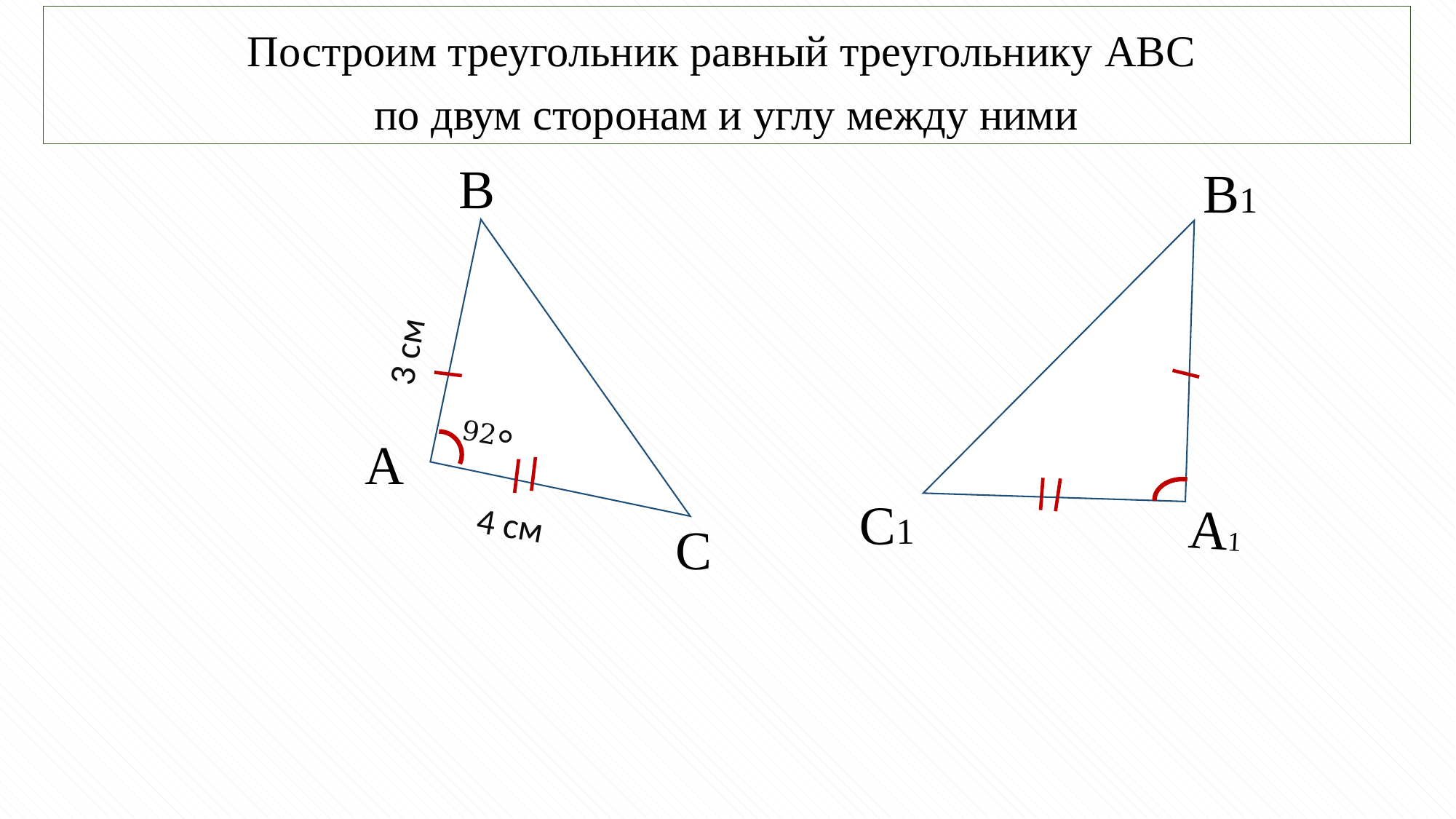

Построим треугольник равный треугольнику ABC
по двум сторонам и углу между ними
B1
A1
C1

B
A
C

3 см
92∘
4 см